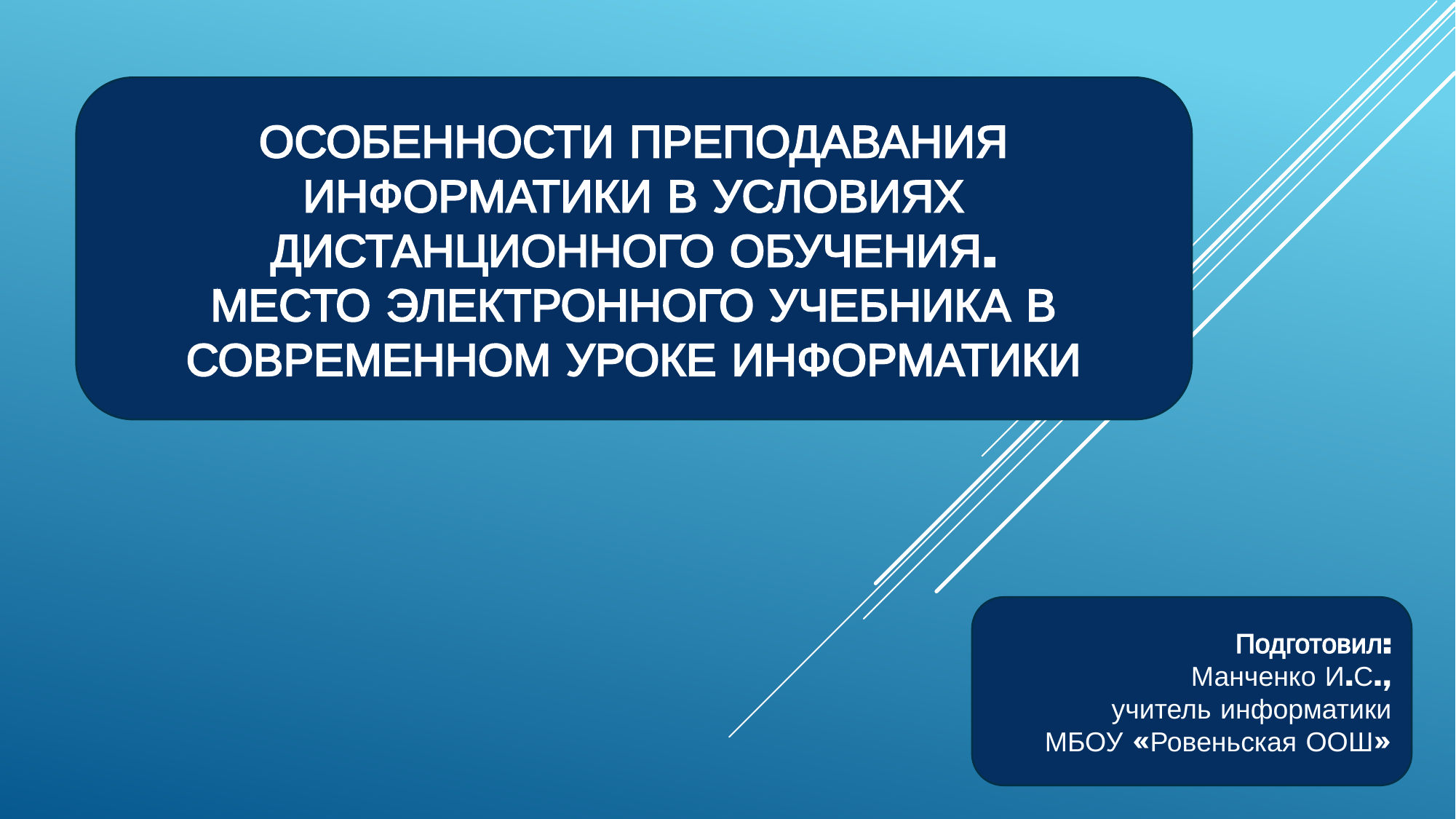

#
ОСОБЕННОСТИ ПРЕПОДАВАНИЯ ИНФОРМАТИКИ В УСЛОВИЯХ ДИСТАНЦИОННОГО ОБУЧЕНИЯ.
МЕСТО ЭЛЕКТРОННОГО УЧЕБНИКА В СОВРЕМЕННОМ УРОКЕ ИНФОРМАТИКИ
Подготовил:
Манченко И.С.,
учитель информатики
МБОУ «Ровеньская ООШ»